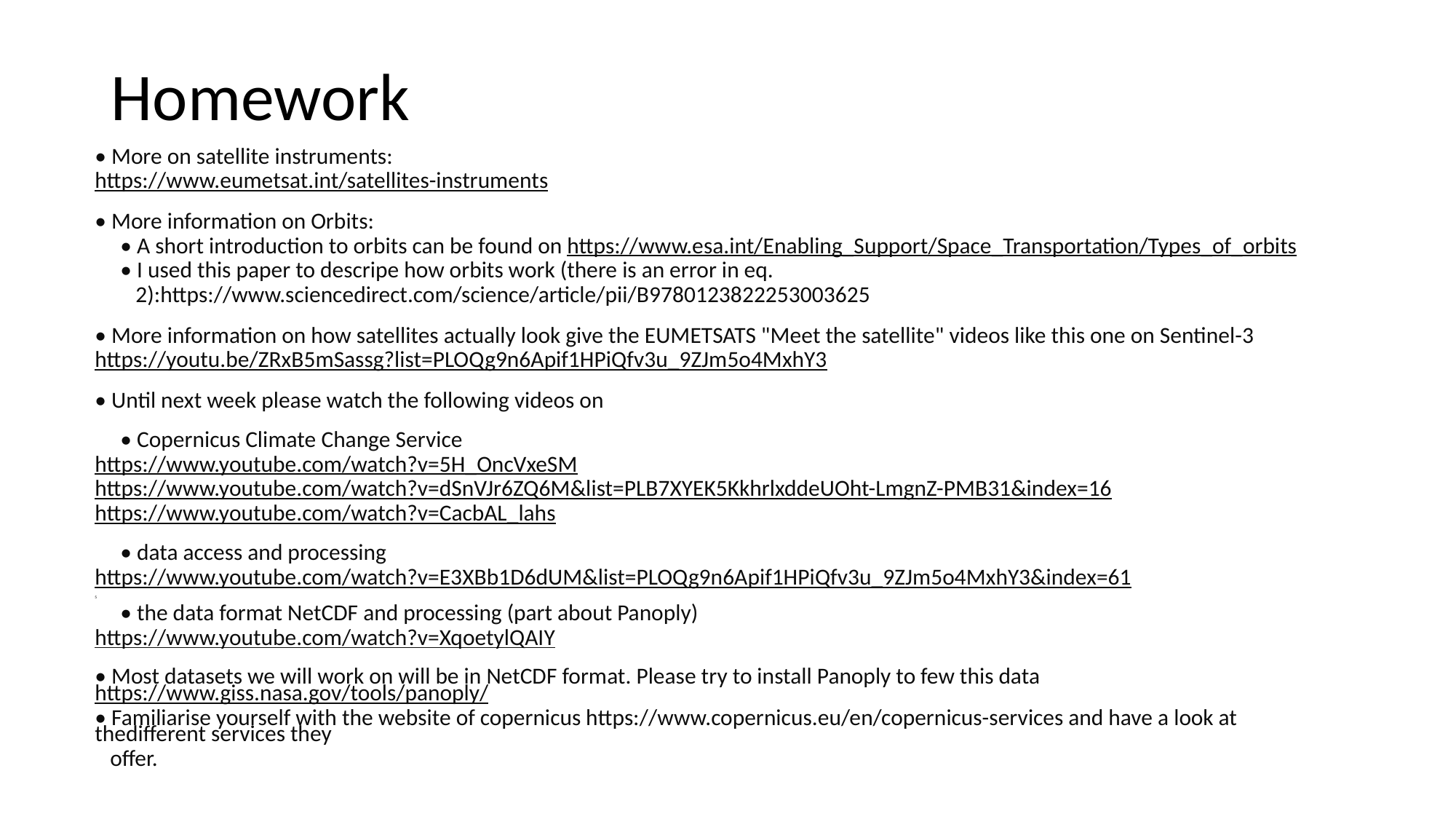

# Homework
• More on satellite instruments:
https://www.eumetsat.int/satellites-instruments

• More information on Orbits:
     • A short introduction to orbits can be found on https://www.esa.int/Enabling_Support/Space_Transportation/Types_of_orbits
     • I used this paper to descripe how orbits work (there is an error in eq.
        2):https://www.sciencedirect.com/science/article/pii/B9780123822253003625

• More information on how satellites actually look give the EUMETSATS "Meet the satellite" videos like this one on Sentinel-3
https://youtu.be/ZRxB5mSassg?list=PLOQg9n6Apif1HPiQfv3u_9ZJm5o4MxhY3

• Until next week please watch the following videos on

     • Copernicus Climate Change Service
https://www.youtube.com/watch?v=5H_OncVxeSM
https://www.youtube.com/watch?v=dSnVJr6ZQ6M&list=PLB7XYEK5KkhrlxddeUOht-LmgnZ-PMB31&index=16
https://www.youtube.com/watch?v=CacbAL_lahs

     • data access and processing
https://www.youtube.com/watch?v=E3XBb1D6dUM&list=PLOQg9n6Apif1HPiQfv3u_9ZJm5o4MxhY3&index=61
5
     • the data format NetCDF and processing (part about Panoply)
https://www.youtube.com/watch?v=XqoetylQAIY

• Most datasets we will work on will be in NetCDF format. Please try to install Panoply to few this data https://www.giss.nasa.gov/tools/panoply/
• Familiarise yourself with the website of copernicus https://www.copernicus.eu/en/copernicus-services and have a look at thedifferent services they
   offer.